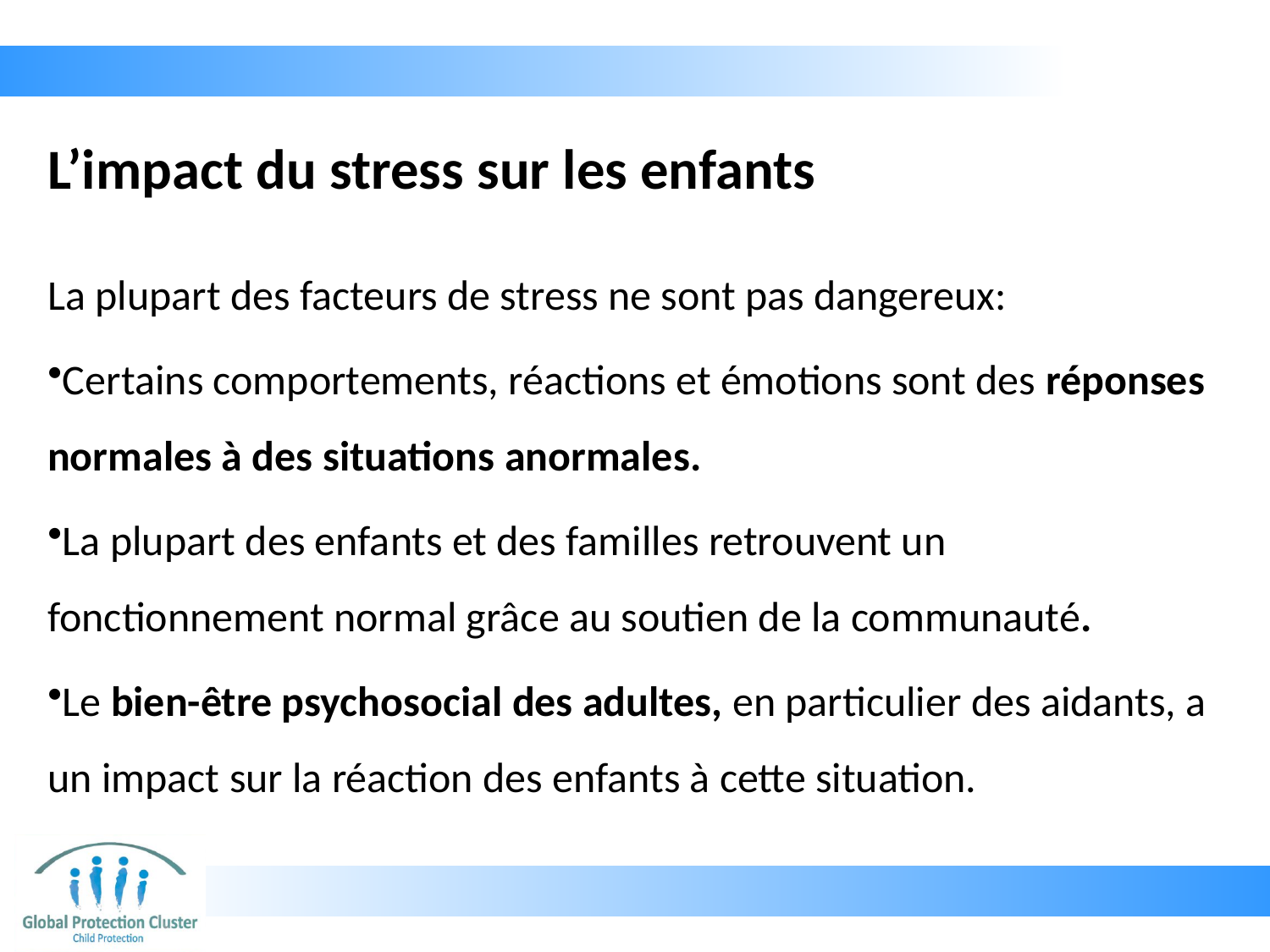

# L’impact du stress sur les enfants
La plupart des facteurs de stress ne sont pas dangereux:
Certains comportements, réactions et émotions sont des réponses normales à des situations anormales.
La plupart des enfants et des familles retrouvent un fonctionnement normal grâce au soutien de la communauté.
Le bien-être psychosocial des adultes, en particulier des aidants, a un impact sur la réaction des enfants à cette situation.